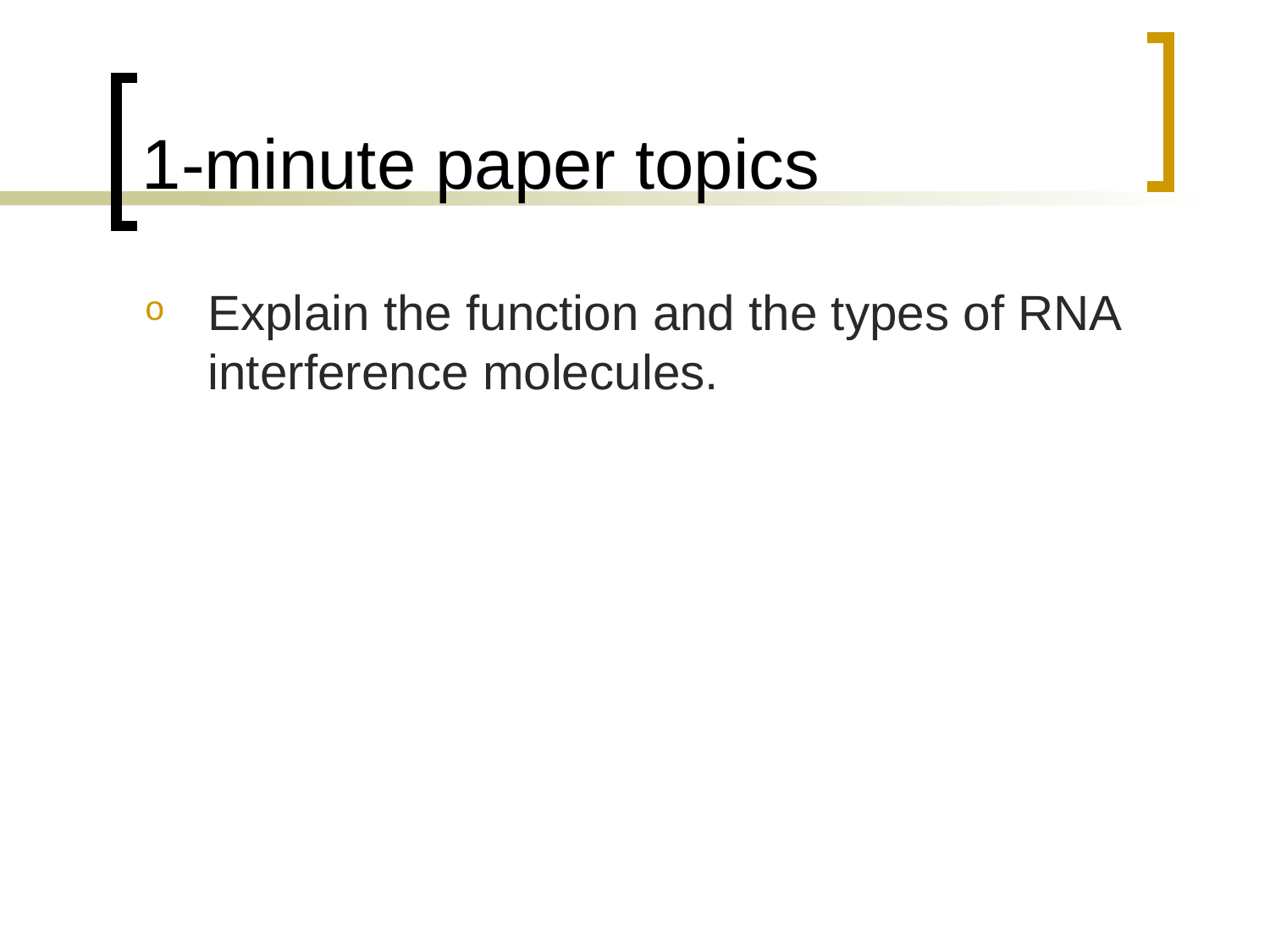

# 1-minute paper topics
Explain the function and the types of RNA interference molecules.